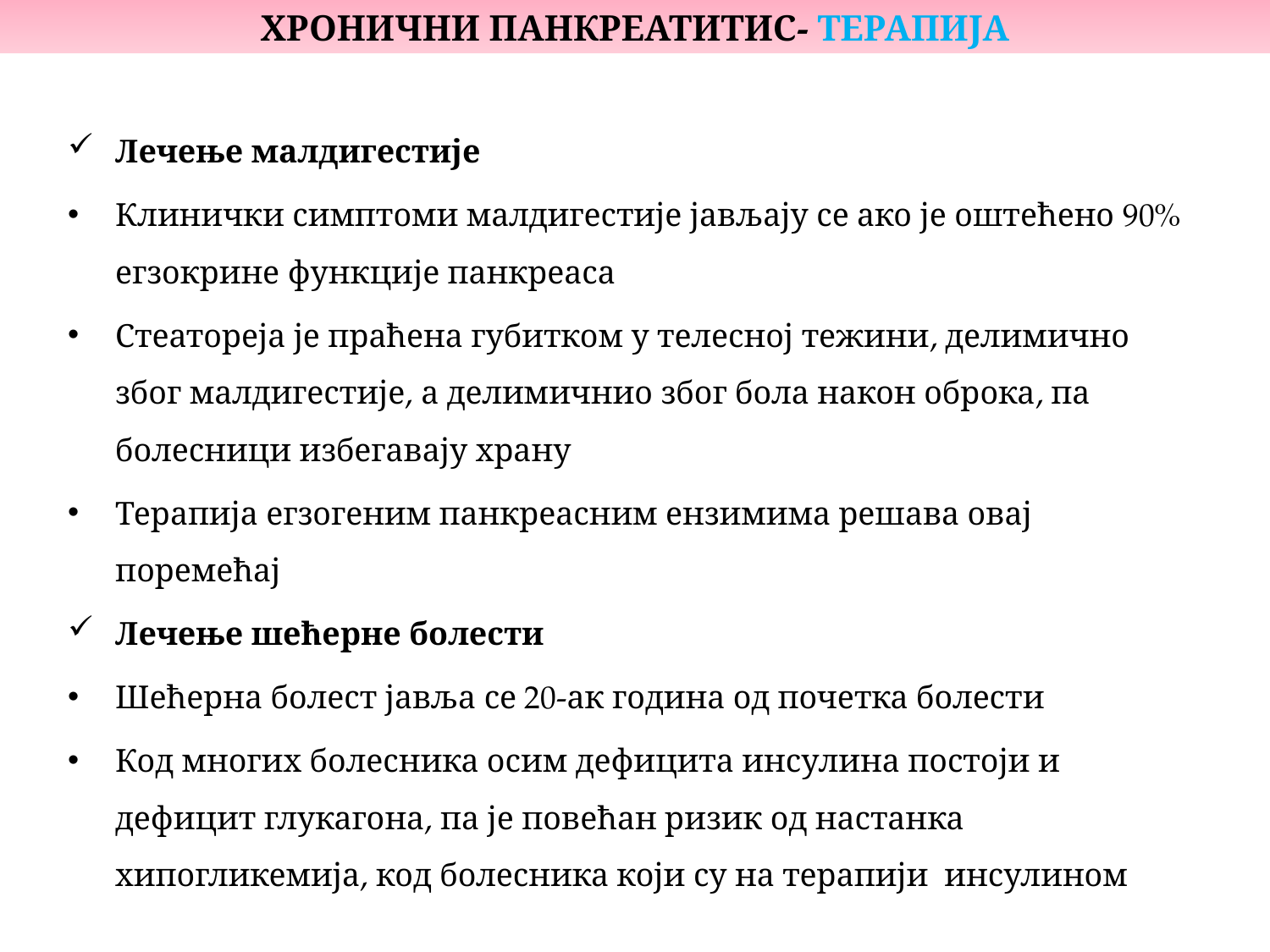

ХРОНИЧНИ ПАНКРЕАТИТИС- ТЕРАПИЈА
Лечење малдигестије
Клинички симптоми малдигестије јављају се ако је оштећено 90% егзокрине функције панкреаса
Стеатореја је праћена губитком у телесној тежини, делимично због малдигестије, а делимичнио због бола након оброка, па болесници избегавају храну
Терапија егзогеним панкреасним ензимима решава овај поремећај
Лечење шећерне болести
Шећерна болест јавља се 20-ак година од почетка болести
Код многих болесника осим дефицита инсулина постоји и дефицит глукагона, па је повећан ризик од настанка хипогликемија, код болесника који су на терапији  инсулином